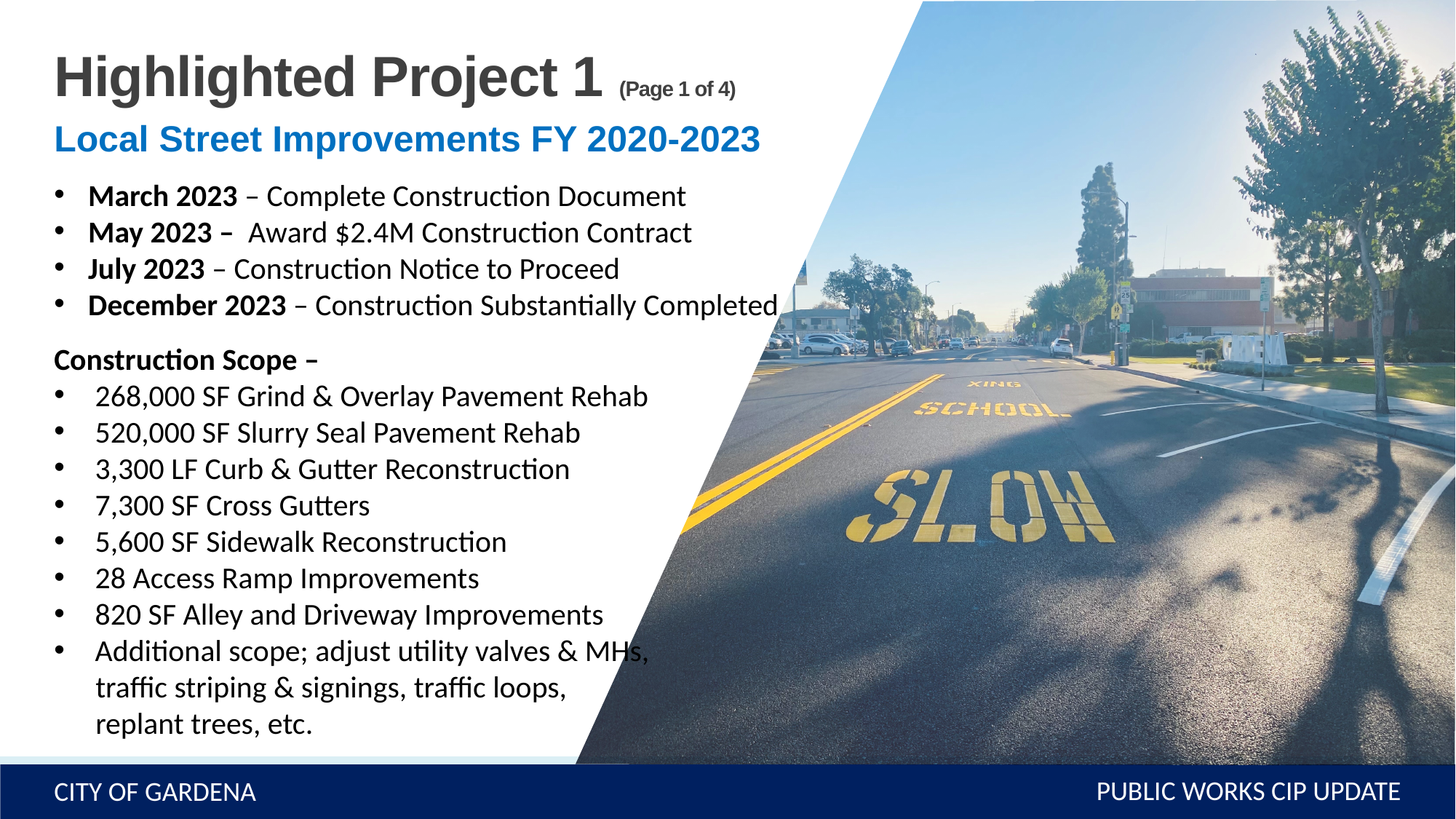

Highlighted Project 1 (Page 1 of 4)
Local Street Improvements FY 2020-2023

March 2023 – Complete Construction Document
May 2023 –  Award $2.4M Construction Contract
July 2023 – Construction Notice to Proceed
December 2023 – Construction Substantially Completed

Construction Scope –
268,000 SF Grind & Overlay Pavement Rehab
520,000 SF Slurry Seal Pavement Rehab
3,300 LF Curb & Gutter Reconstruction
7,300 SF Cross Gutters
5,600 SF Sidewalk Reconstruction
28 Access Ramp Improvements
820 SF Alley and Driveway Improvements
Additional scope; adjust utility valves & MHs,
      traffic striping & signings, traffic loops,
      replant trees, etc.

PUBLIC WORKS CIP UPDATE
CITY OF GARDENA